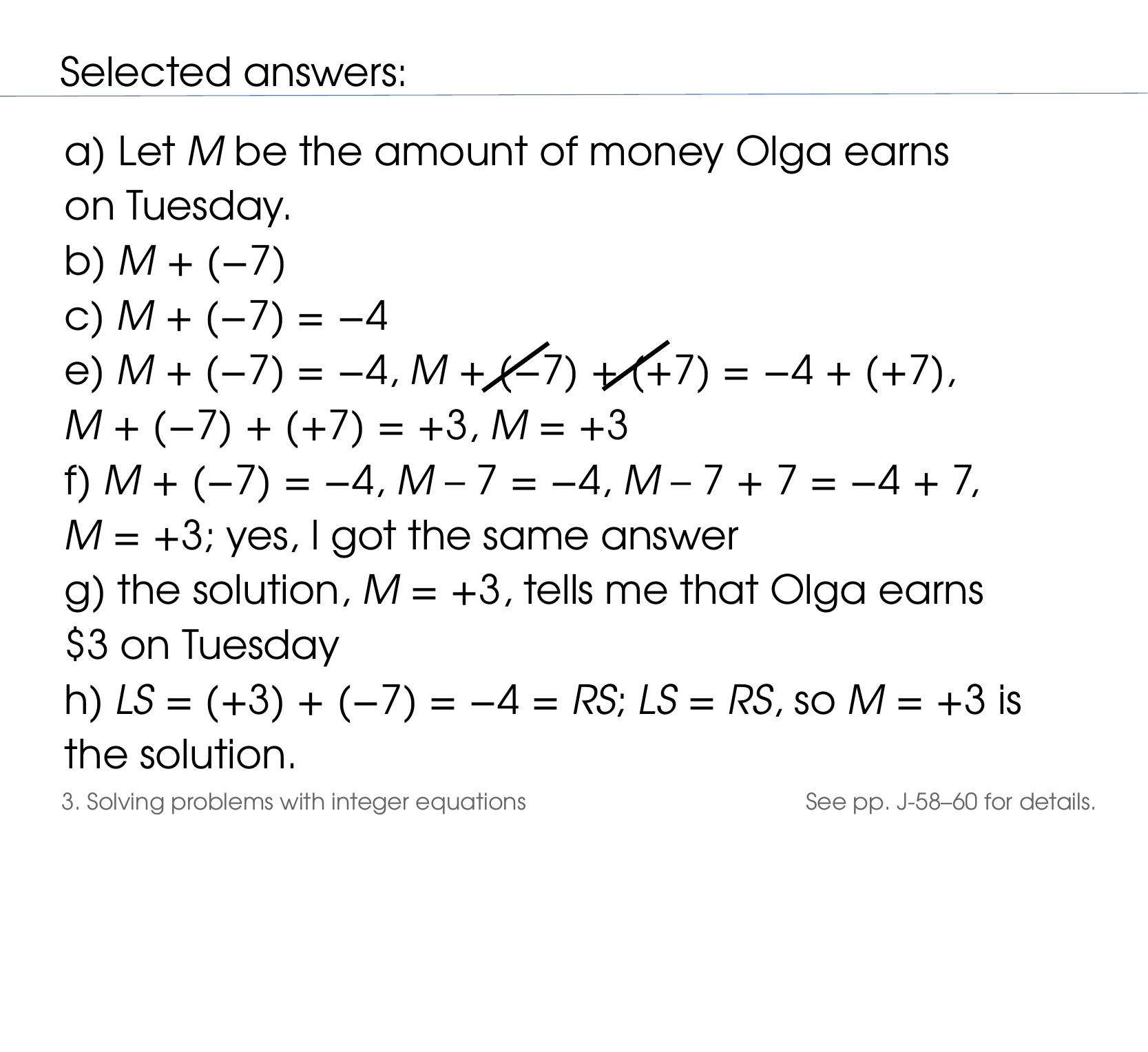

Selected answers:
a) Let M be the amount of money Olga earns
on Tuesday.
​b) M + (−7)
​c) M + (−7) = −4
e) M + (−7) = −4, M + (−7) + (+7) = −4 + (+7),
​M + (−7) + (+7) = +3, M = +3
​f) M + (−7) = −4, M – 7 = −4, M – 7 + 7 = −4 + 7,
M = +3; yes, I got the same answer
g) the solution, M = +3, tells me that Olga earns
$3 on Tuesday
h) LS = (+3) + (−7) = −4 = RS; LS = RS, so M = +3 is
the solution.
3. Solving problems with integer equations
See pp. J-58–60 for details.